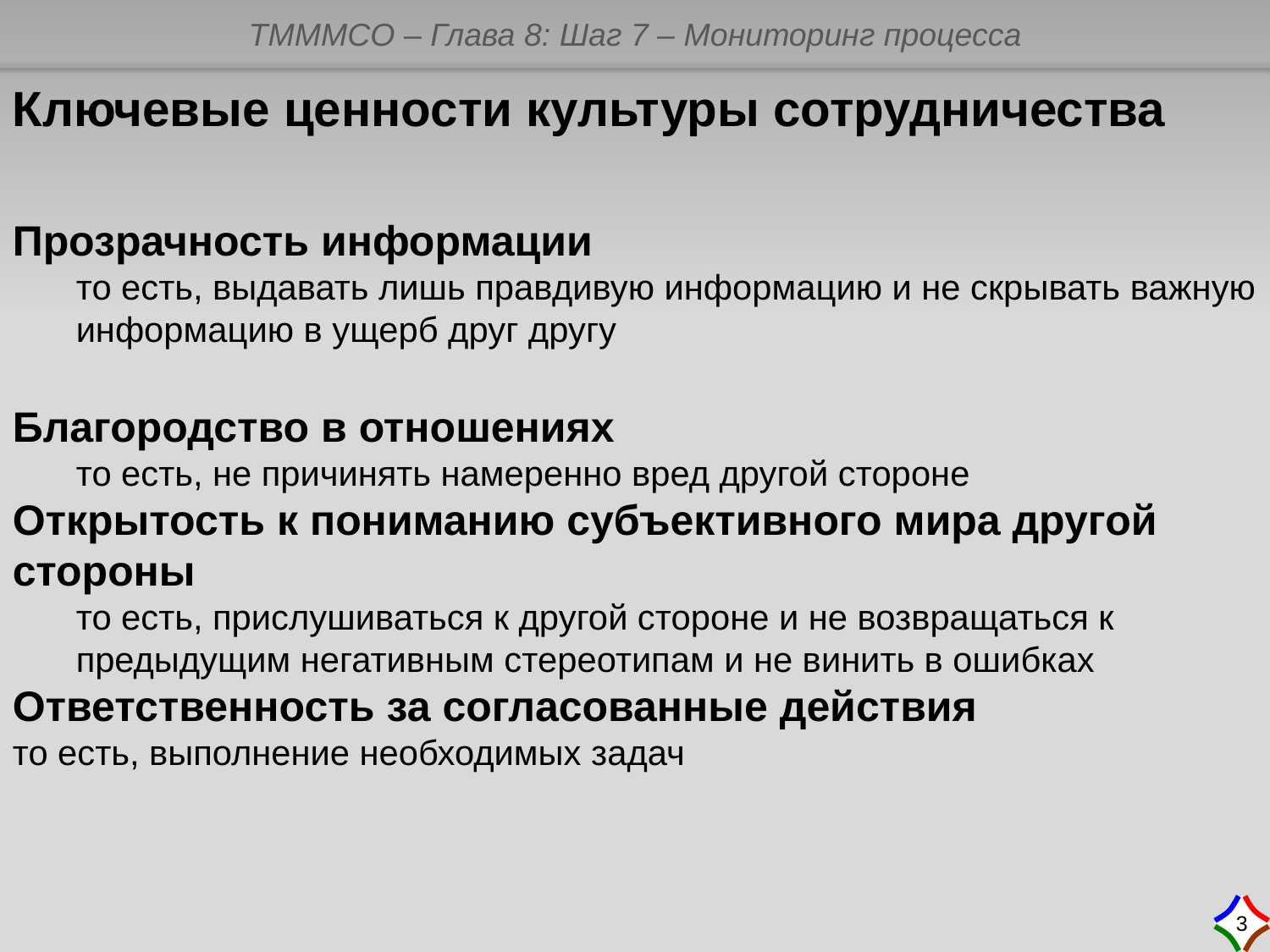

Ключевые ценности культуры сотрудничества
Прозрачность информации
то есть, выдавать лишь правдивую информацию и не скрывать важную информацию в ущерб друг другу

Благородство в отношениях
то есть, не причинять намеренно вред другой стороне
Открытость к пониманию субъективного мира другой стороны
то есть, прислушиваться к другой стороне и не возвращаться к предыдущим негативным стереотипам и не винить в ошибках
Ответственность за согласованные действия
то есть, выполнение необходимых задач